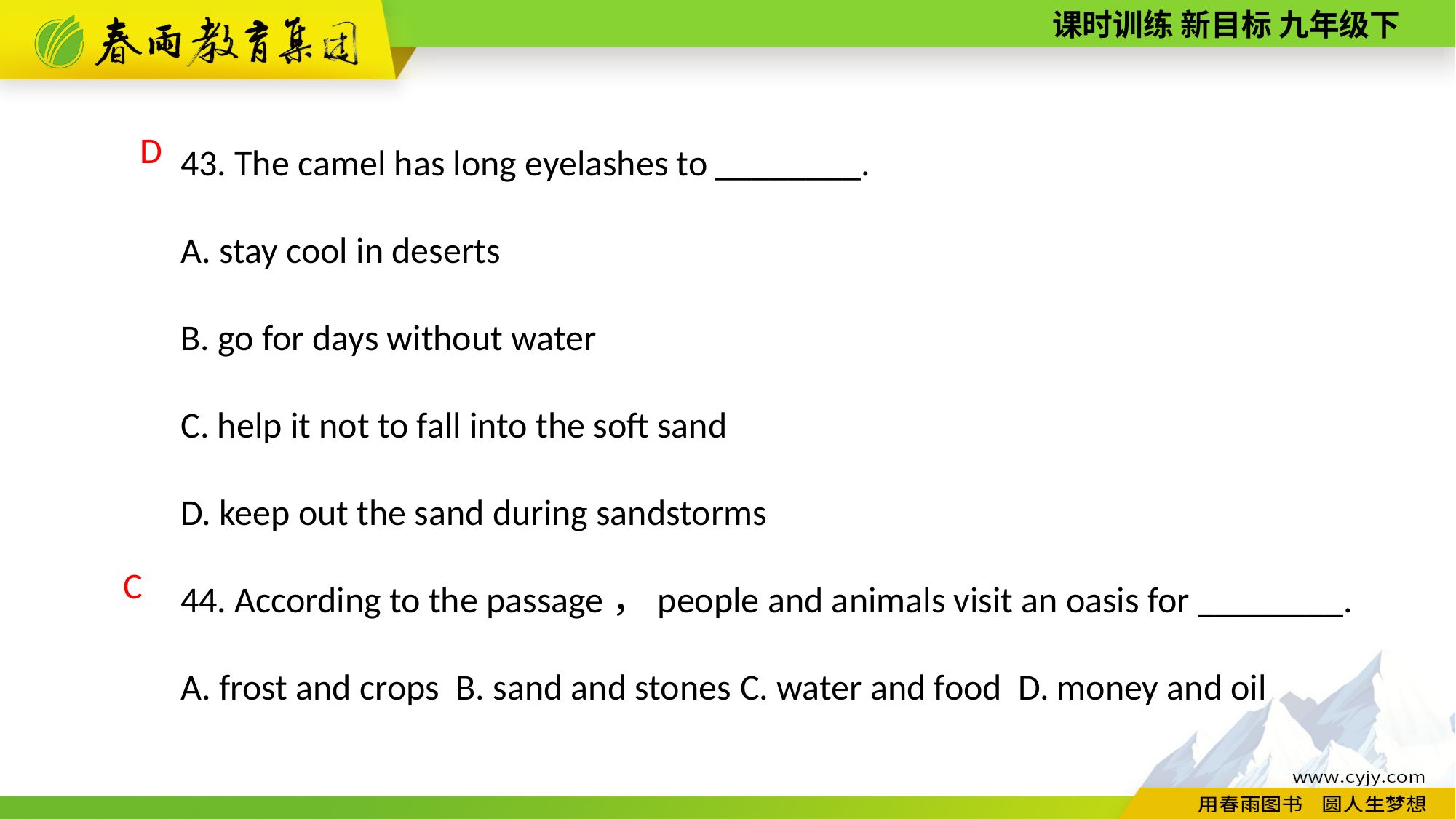

43. The camel has long eyelashes to ________.
A. stay cool in deserts
B. go for days without water
C. help it not to fall into the soft sand
D. keep out the sand during sandstorms
44. According to the passage，people and animals visit an oasis for ________.
A. frost and crops  B. sand and stones  C. water and food  D. money and oil
D
 C